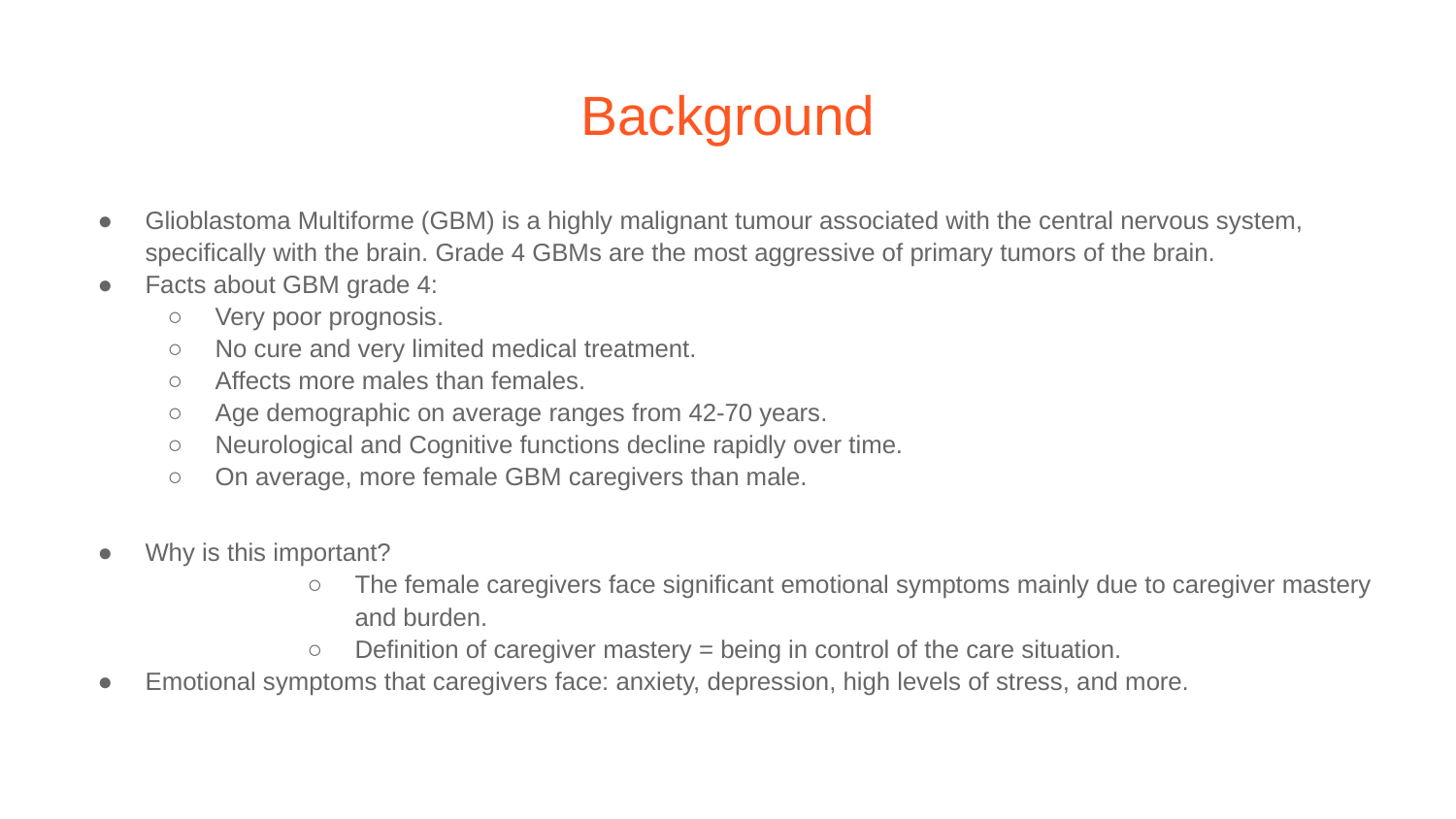

# Background
Glioblastoma Multiforme (GBM) is a highly malignant tumour associated with the central nervous system, specifically with the brain. Grade 4 GBMs are the most aggressive of primary tumors of the brain.
Facts about GBM grade 4:
Very poor prognosis.
No cure and very limited medical treatment.
Affects more males than females.
Age demographic on average ranges from 42-70 years.
Neurological and Cognitive functions decline rapidly over time.
On average, more female GBM caregivers than male.

Why is this important?
The female caregivers face significant emotional symptoms mainly due to caregiver mastery and burden.
Definition of caregiver mastery = being in control of the care situation.
Emotional symptoms that caregivers face: anxiety, depression, high levels of stress, and more.